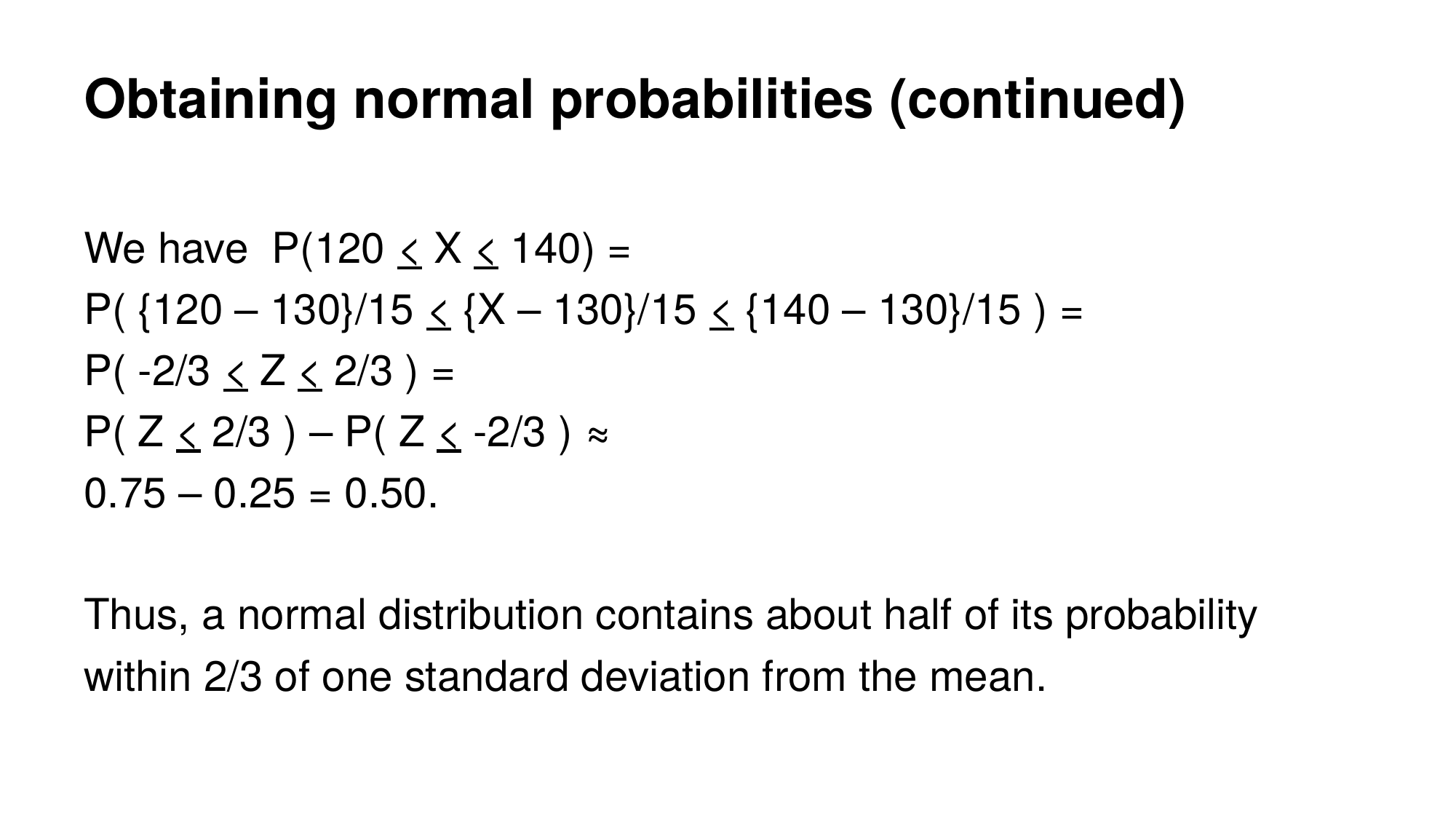

# Obtaining normal probabilities (continued)
We have  P(120 < X < 140) =
P( {120 – 130}/15 < {X – 130}/15 < {140 – 130}/15 ) =
P( -2/3 < Z < 2/3 ) =
P( Z < 2/3 ) – P( Z < -2/3 ) ≈
0.75 – 0.25 = 0.50.

Thus, a normal distribution contains about half of its probability within 2/3 of one standard deviation from the mean.